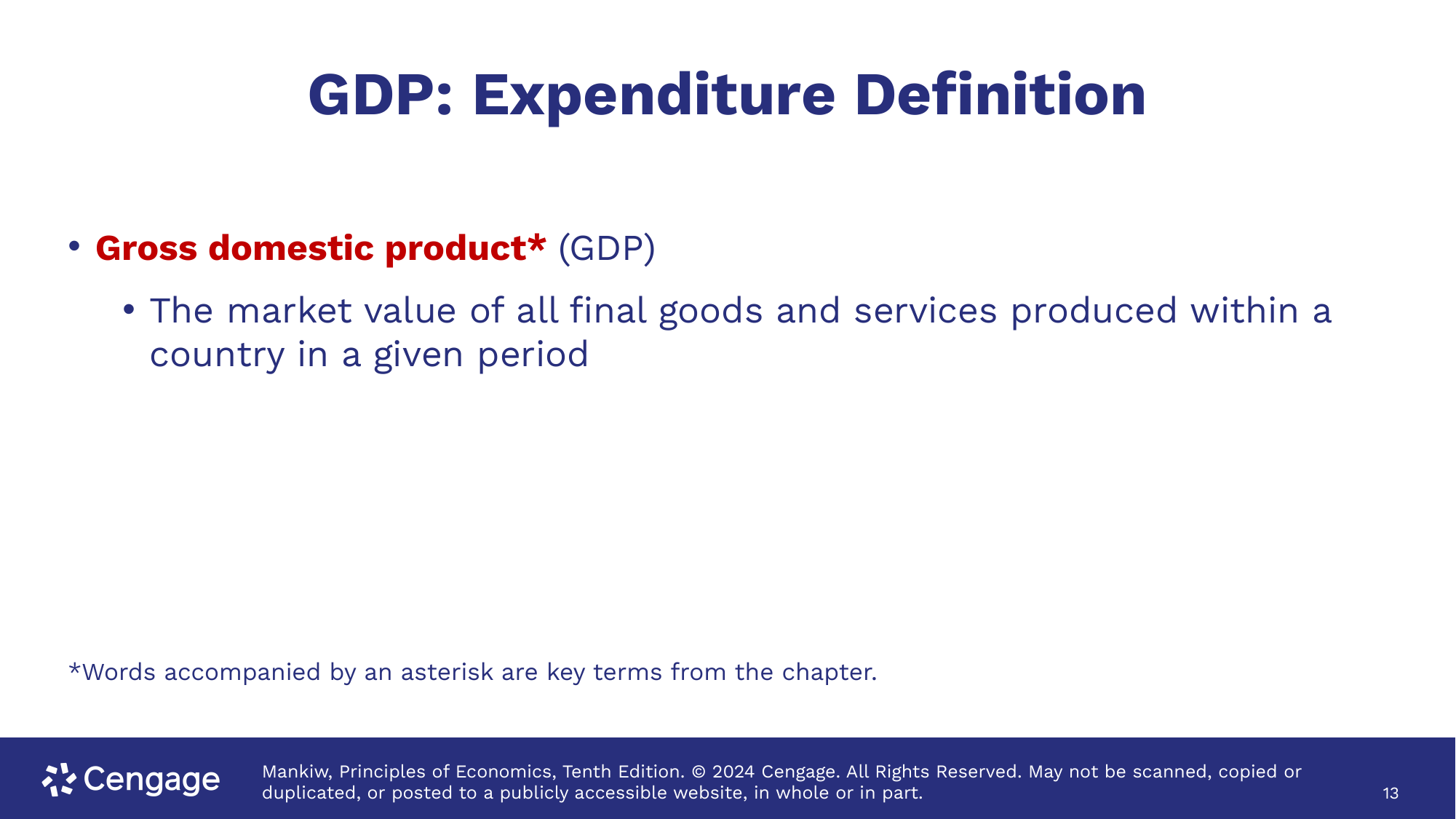

# GDP: Expenditure Definition
Gross domestic product* (GDP)
The market value of all final goods and services produced within a country in a given period
*Words accompanied by an asterisk are key terms from the chapter.